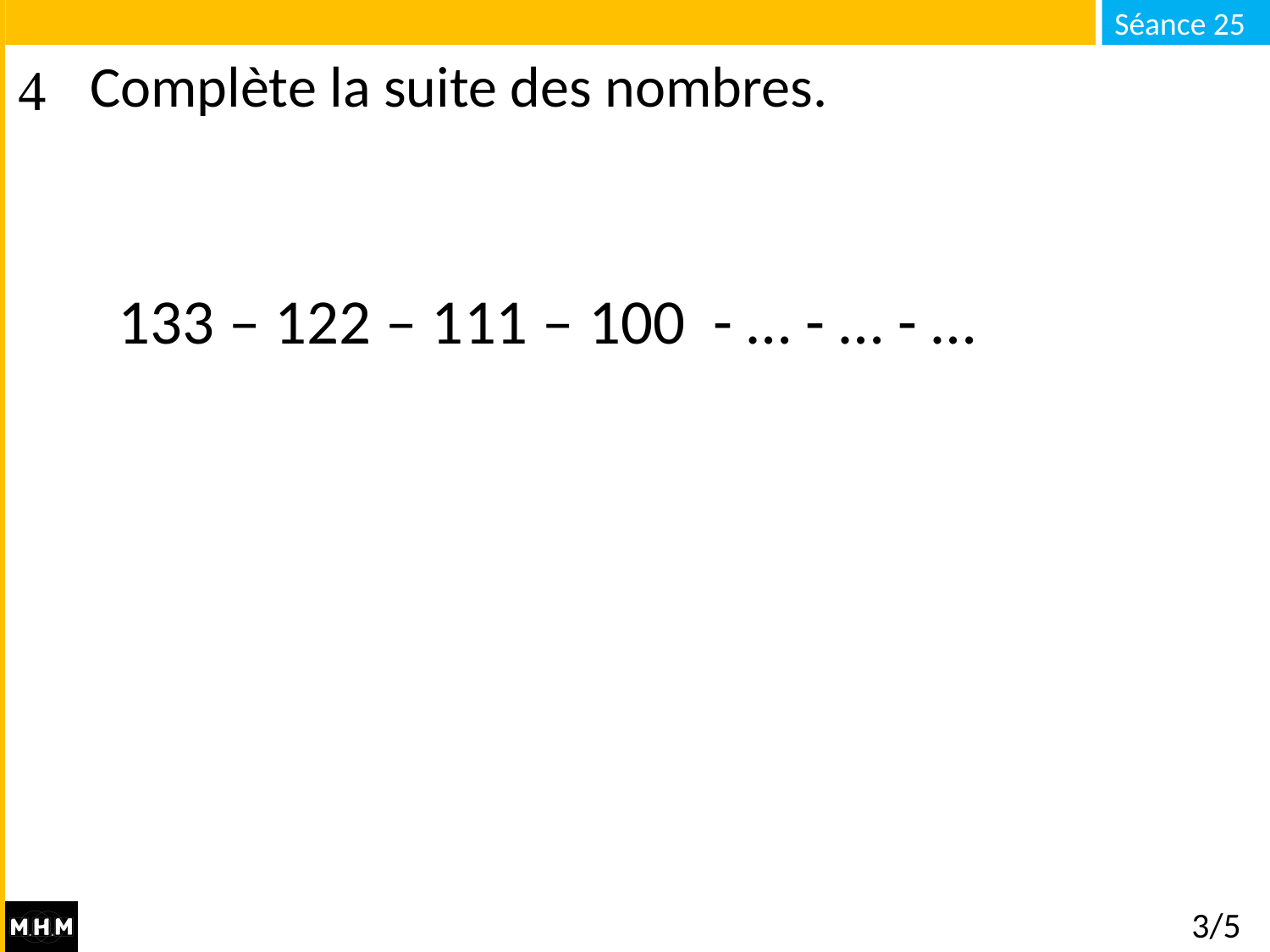

# Complète la suite des nombres.
133 – 122 – 111 – 100  - … - … - …
3/5